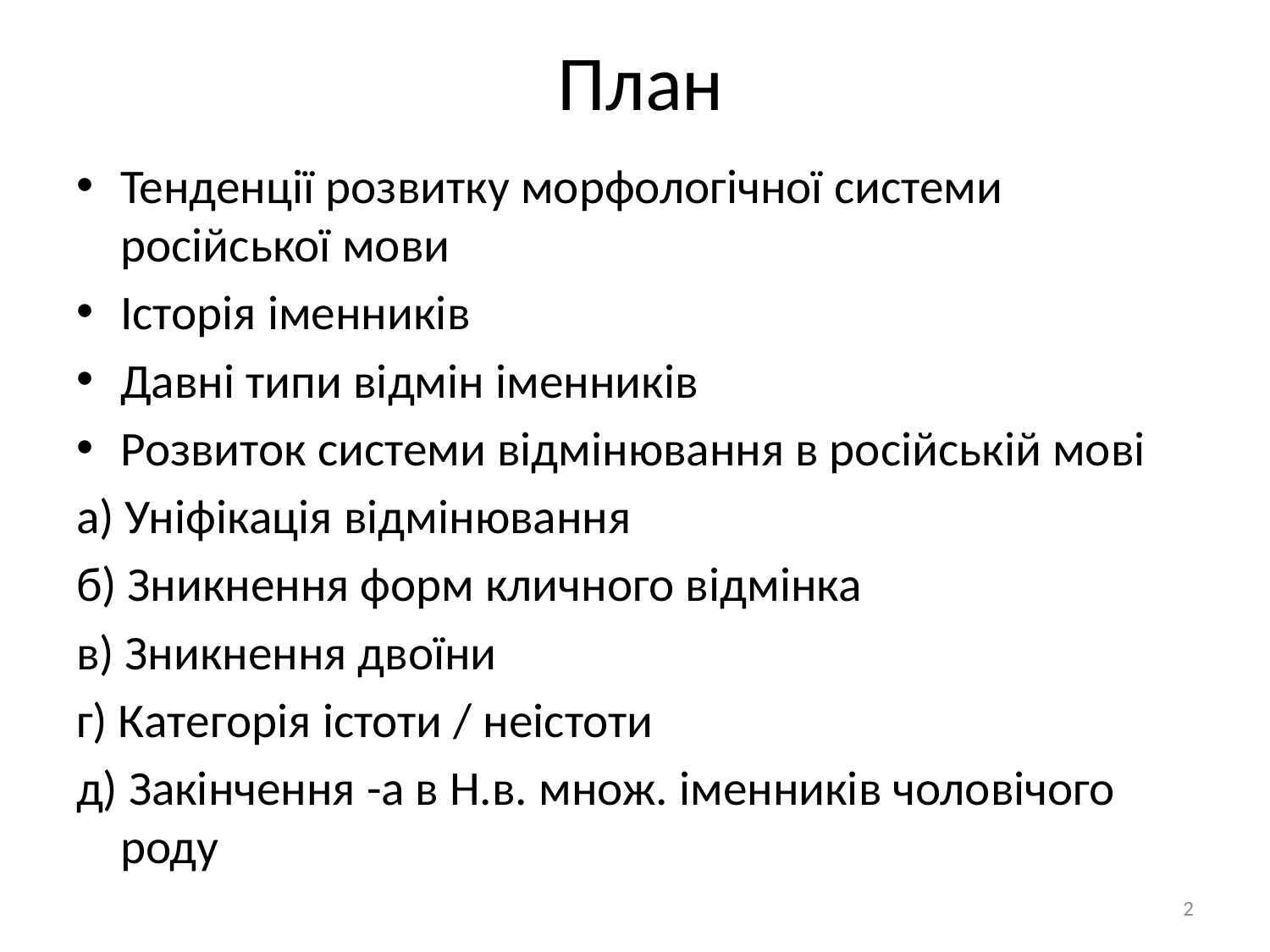

# План
Тенденції розвитку морфологічної системи російської мови
Історія іменників
Давні типи відмін іменників
Розвиток системи відмінювання в російській мові
а) Уніфікація відмінювання
б) Зникнення форм кличного відмінка
в) Зникнення двоїни
г) Категорія істоти / неістоти
д) Закінчення -а в Н.в. множ. іменників чоловічого роду
2